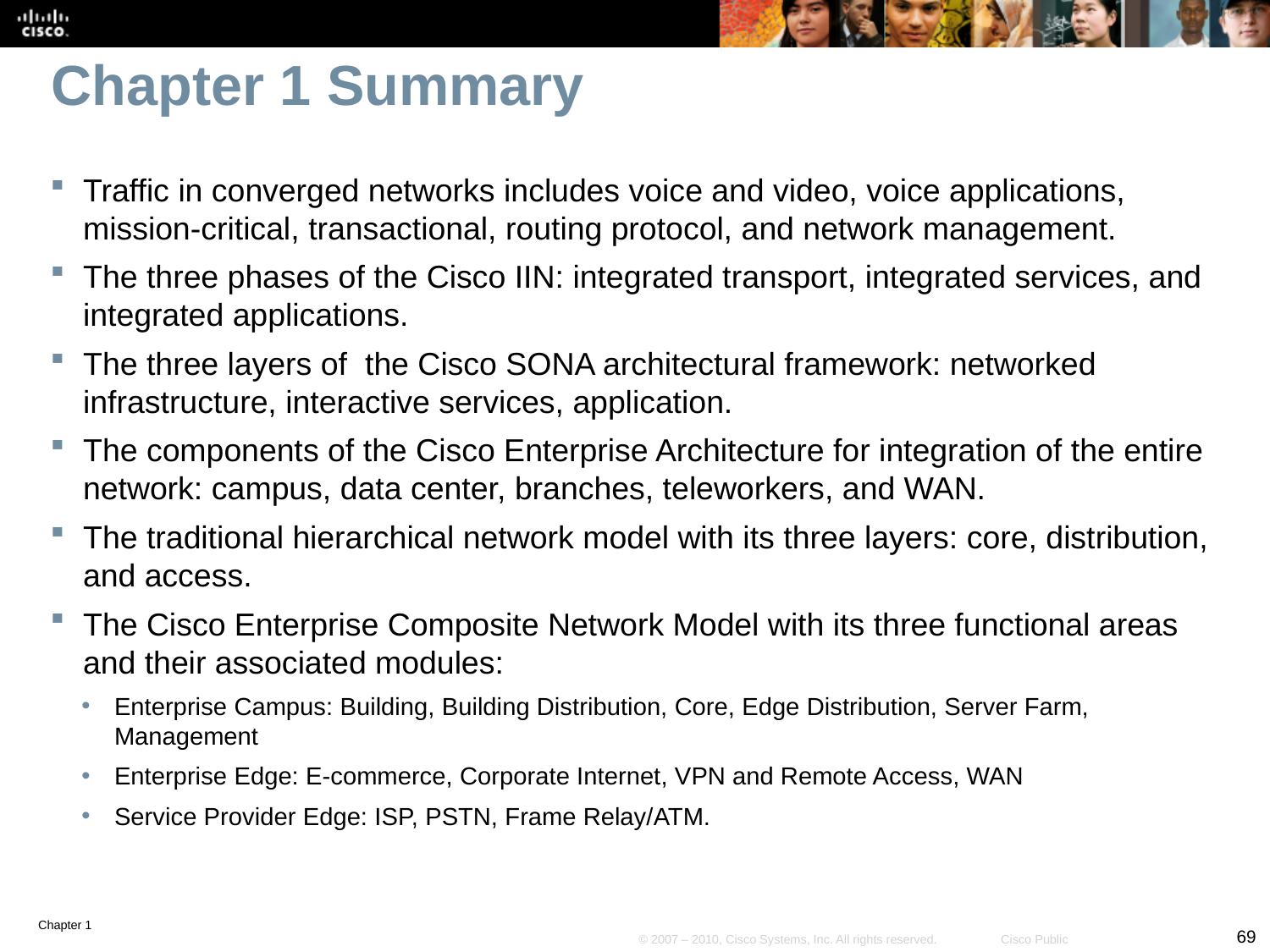

# Chapter 1 Summary
Traffic in converged networks includes voice and video, voice applications, mission-critical, transactional, routing protocol, and network management.
The three phases of the Cisco IIN: integrated transport, integrated services, and integrated applications.
The three layers of  the Cisco SONA architectural framework: networked infrastructure, interactive services, application.
The components of the Cisco Enterprise Architecture for integration of the entire network: campus, data center, branches, teleworkers, and WAN.
The traditional hierarchical network model with its three layers: core, distribution, and access.
The Cisco Enterprise Composite Network Model with its three functional areas and their associated modules:
Enterprise Campus: Building, Building Distribution, Core, Edge Distribution, Server Farm, Management
Enterprise Edge: E-commerce, Corporate Internet, VPN and Remote Access, WAN
Service Provider Edge: ISP, PSTN, Frame Relay/ATM.